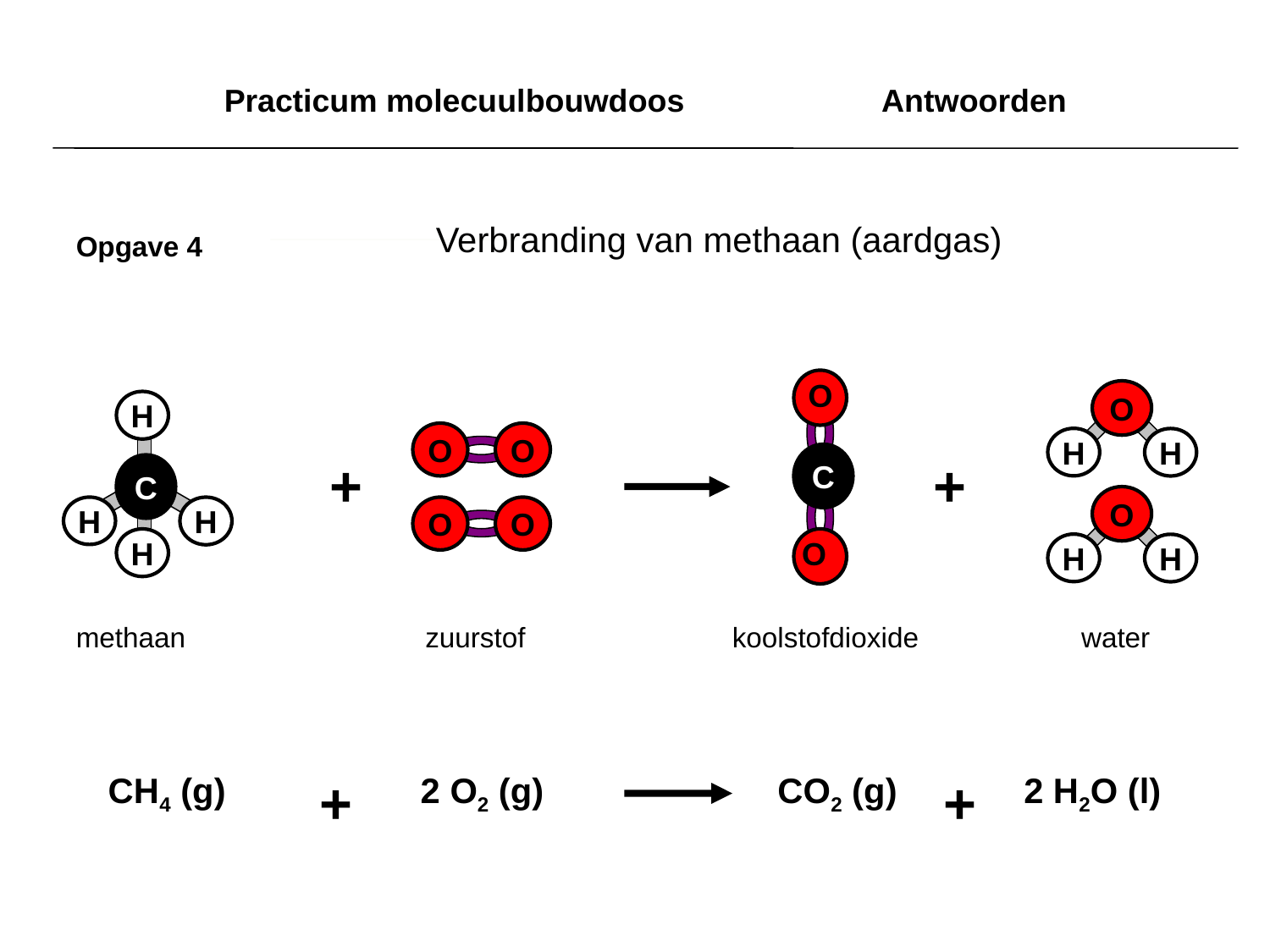

Practicum molecuulbouwdoos	                 Antwoorden

Verbranding van methaan (aardgas)
Opgave 4

O
O
H

H
H

O

O

+
C
+
C

O
H

H

H

H
O

O

H
O
methaan
zuurstof
koolstofdioxide
water
   CH4 (g)                    2 O2 (g)                        CO2 (g)             2 H2O (l)
+
+